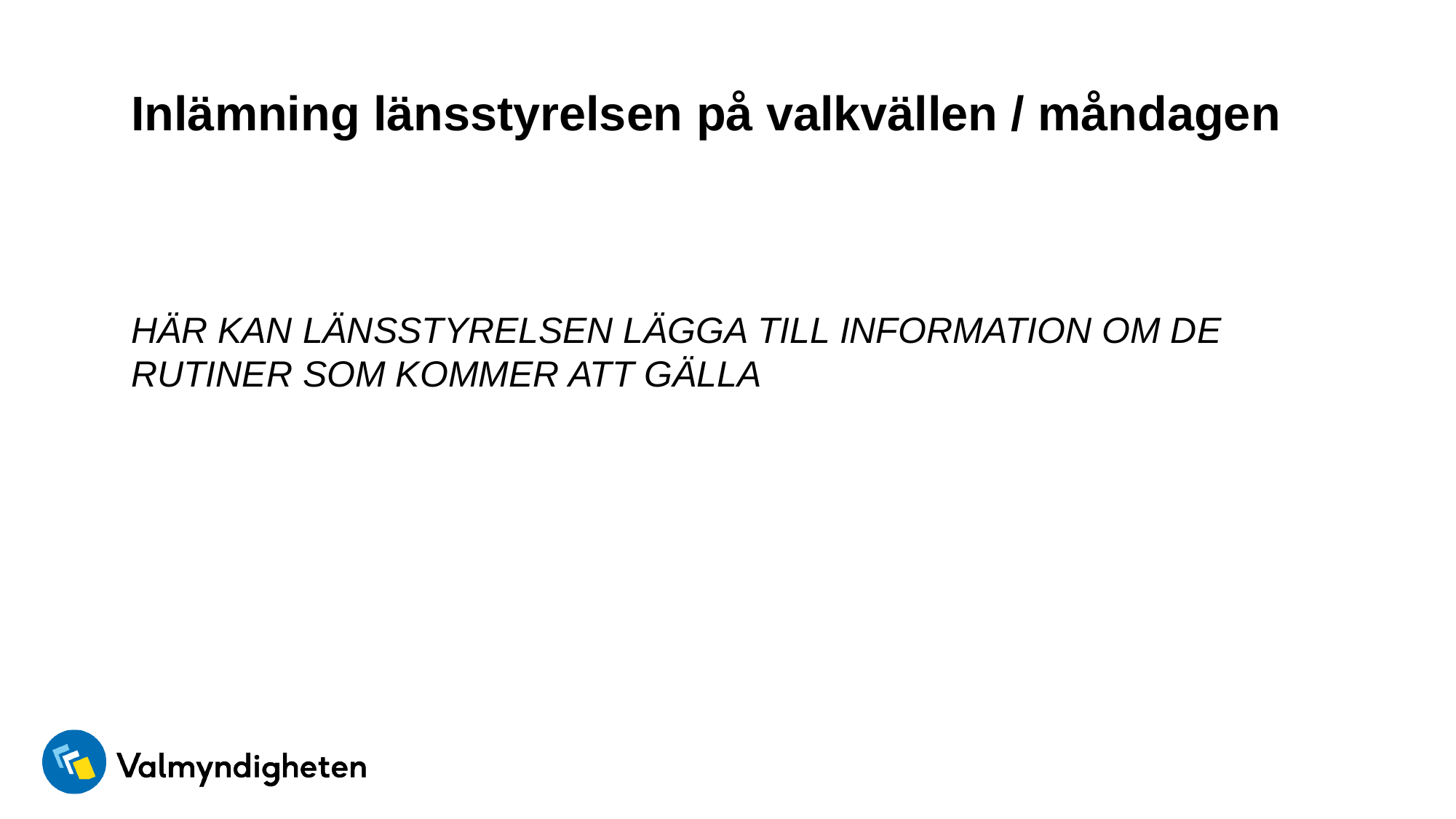

# Inlämning länsstyrelsen på valkvällen / måndagen

HÄR KAN LÄNSSTYRELSEN LÄGGA TILL INFORMATION OM DE RUTINER SOM KOMMER ATT GÄLLA